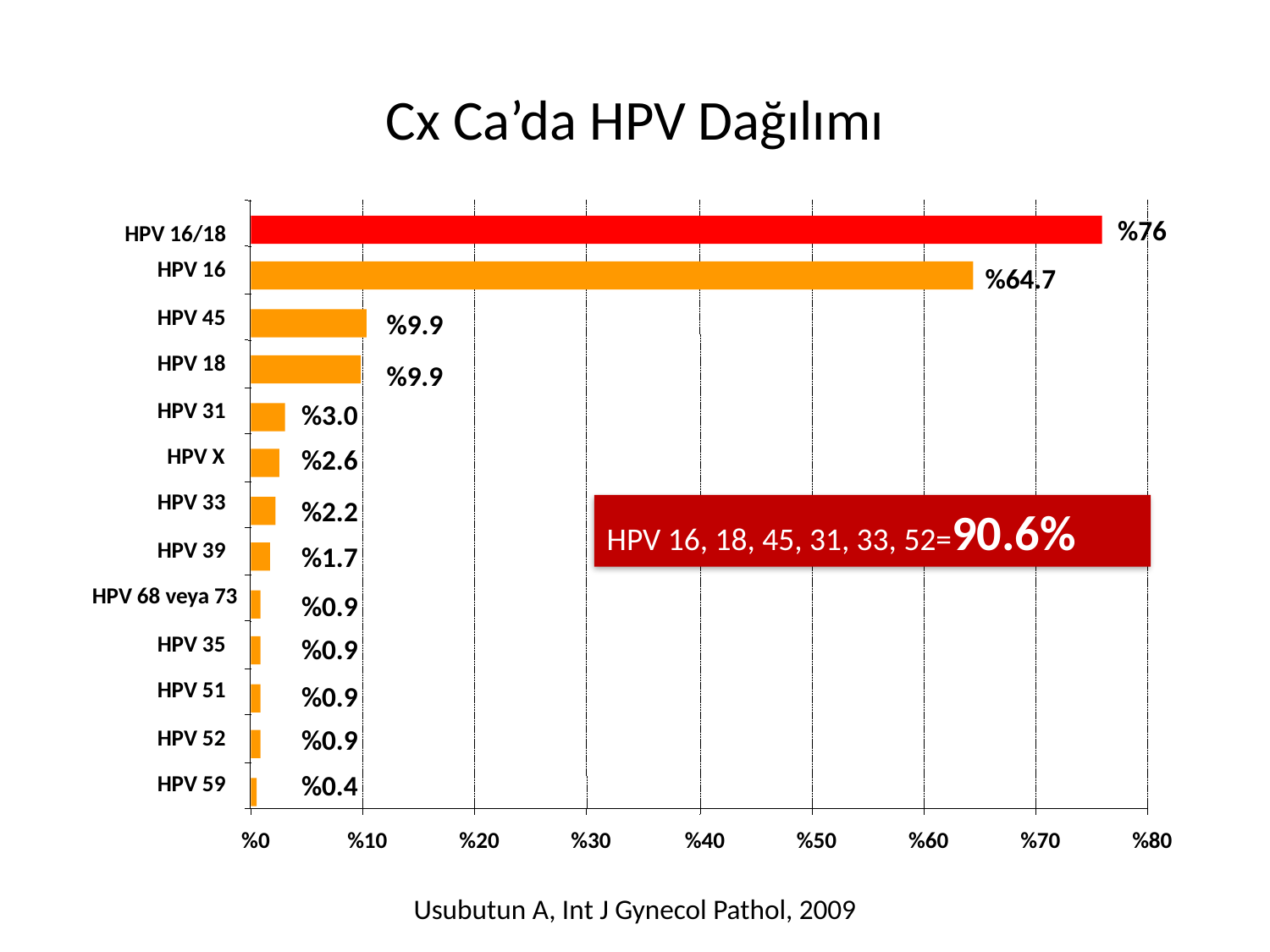

# Cx Ca’da HPV Dağılımı
%76

HPV 16/18

HPV 16

HPV 45

HPV 18

HPV 31

HPV X

HPV 33

HPV 39

HPV 68 veya 73

HPV 35

HPV 51

HPV 52

HPV 59

%0
%10
%20
%30
%40
%50
%60
%70
%80
%64.7
%9.9
%9.9
%3.0
%2.6
%2.2
%1.7
%0.9
%0.9
%0.9
%0.9
%0.4
HPV 16, 18, 45, 31, 33, 52=90.6%
Usubutun A, Int J Gynecol Pathol, 2009